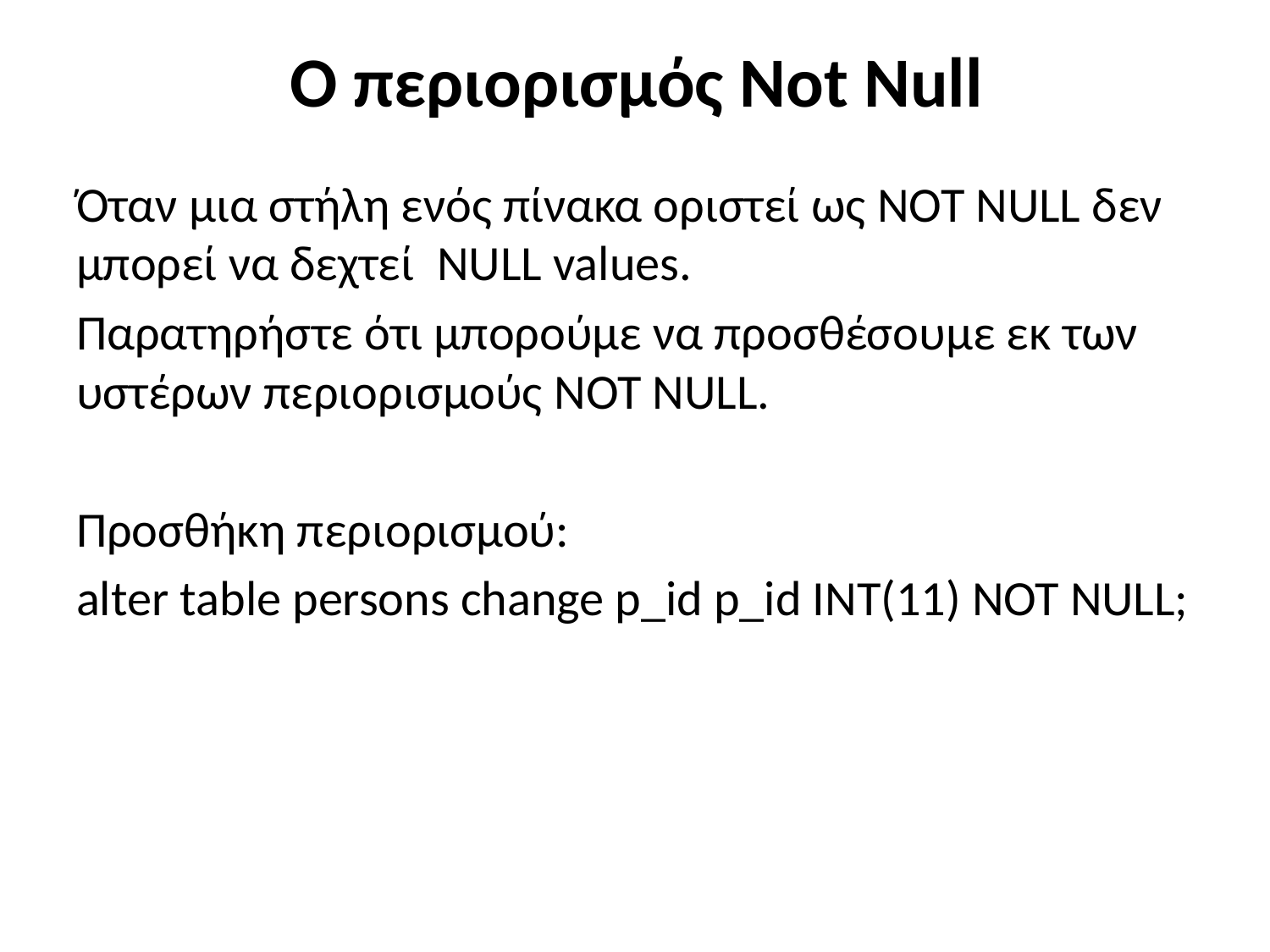

# Ο περιορισμός Not Null
Όταν μια στήλη ενός πίνακα οριστεί ως NOT NULL δεν μπορεί να δεχτεί  NULL values.
Παρατηρήστε ότι μπορούμε να προσθέσουμε εκ των υστέρων περιορισμούς NOT NULL.

Προσθήκη περιορισμού:
alter table persons change p_id p_id INT(11) NOT NULL;